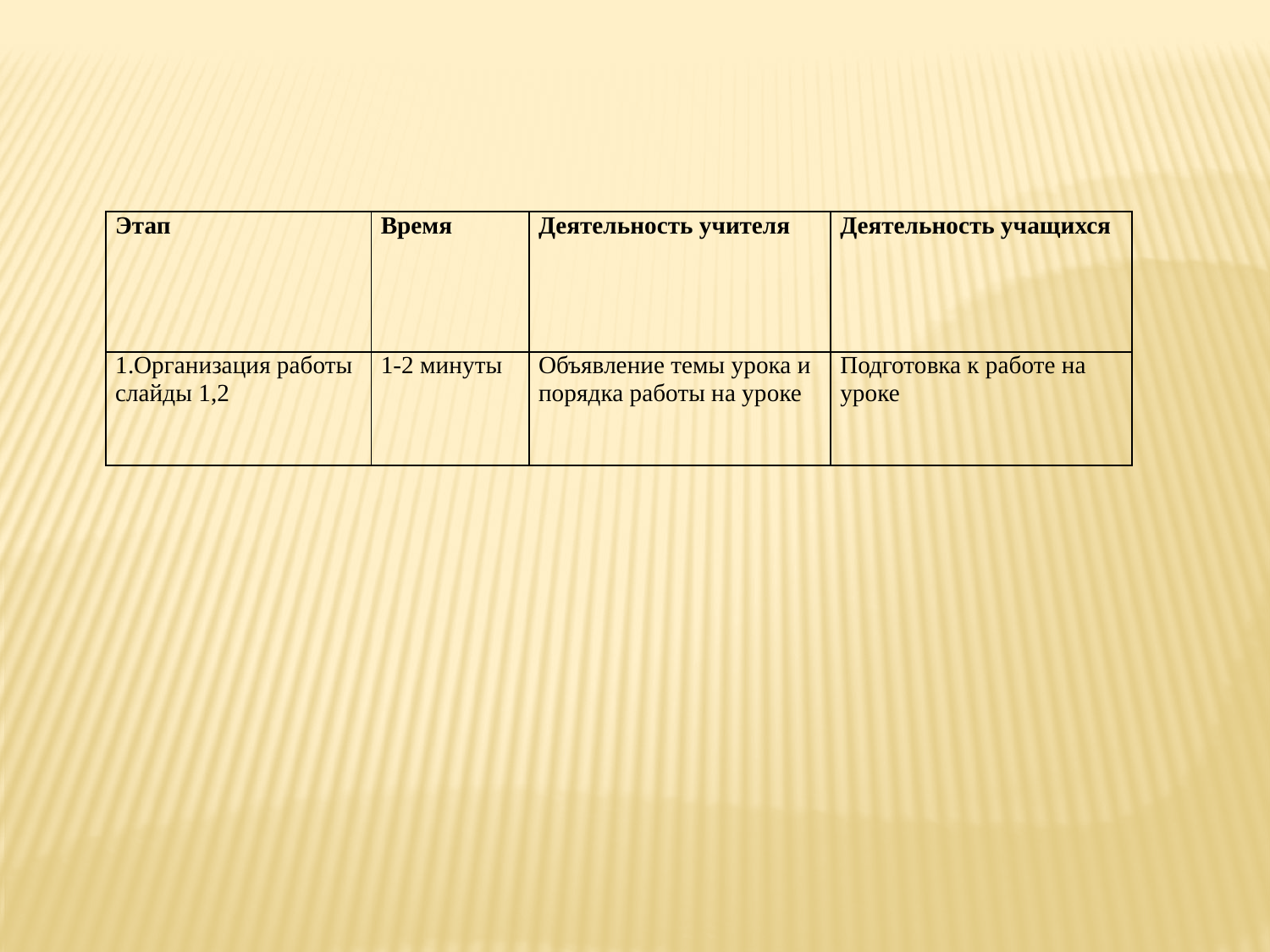

| Этап | Время | Деятельность учителя | Деятельность учащихся |
| --- | --- | --- | --- |
| 1.Организация работы слайды 1,2 | 1-2 минуты | Объявление темы урока и порядка работы на уроке | Подготовка к работе на уроке |